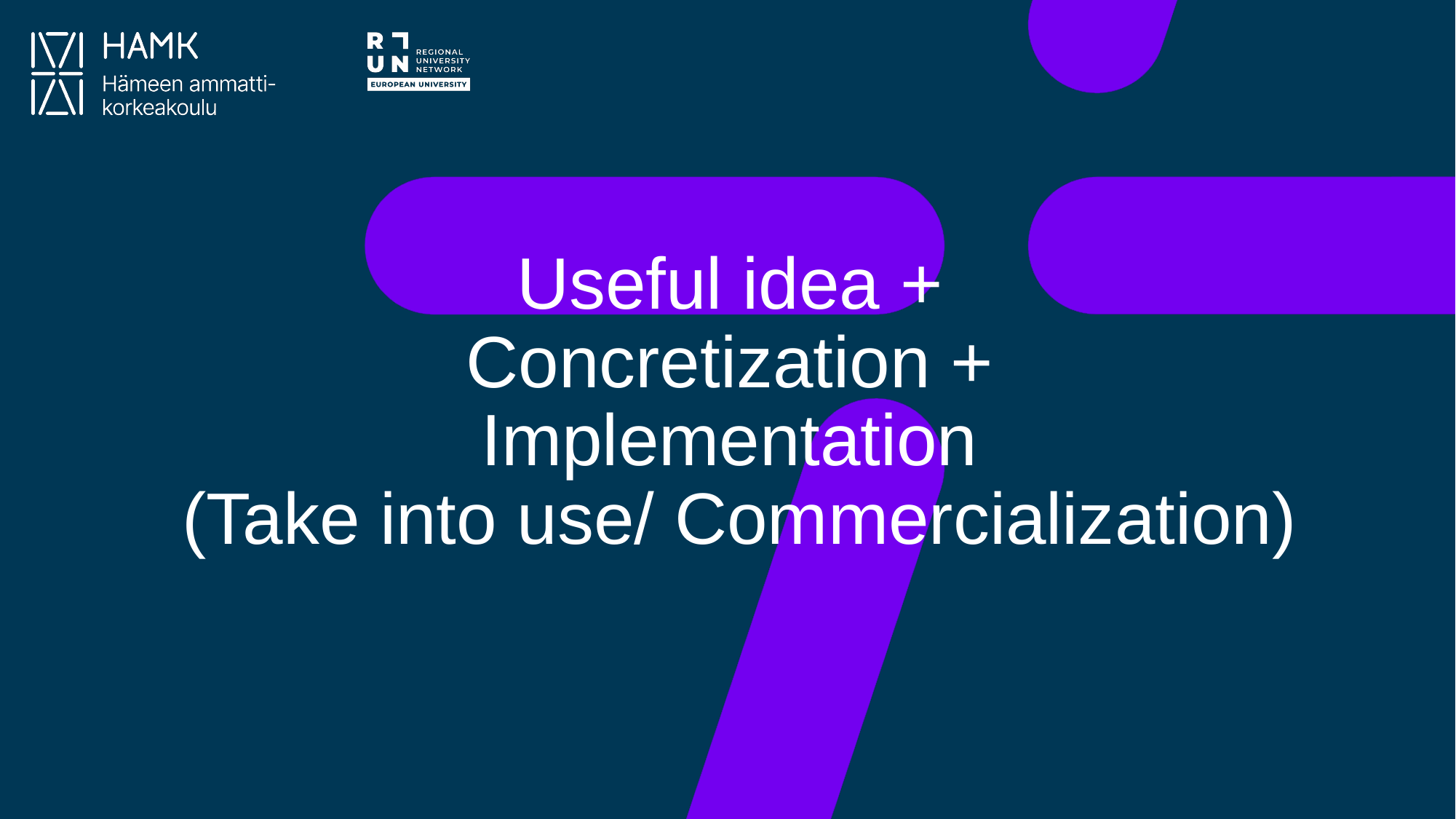

# Useful idea + Concretization + Implementation (Take into use/ Commercialization)